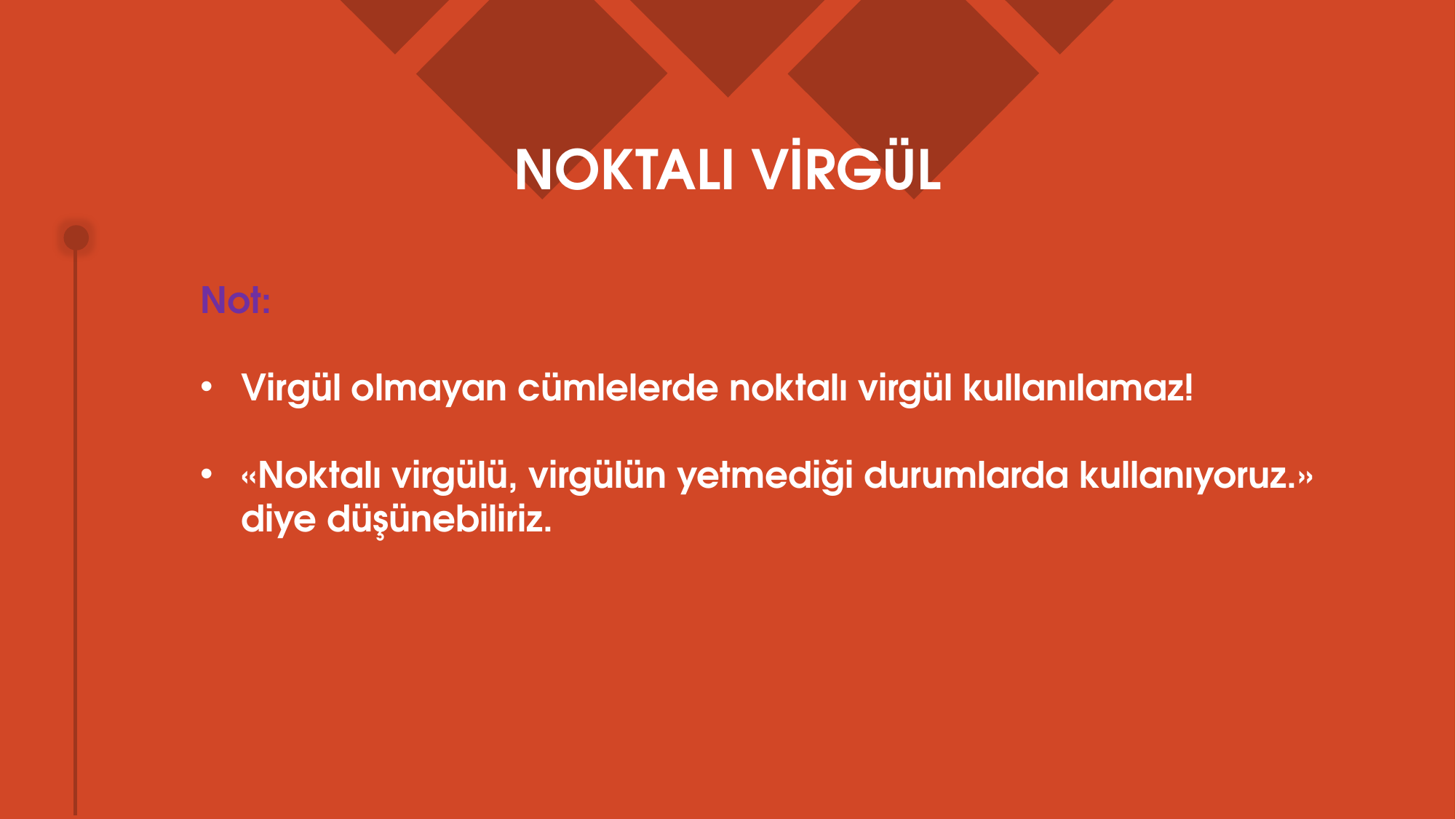

# NOKTALI VİRGÜL
Not:

Virgül olmayan cümlelerde noktalı virgül kullanılamaz!

«Noktalı virgülü, virgülün yetmediği durumlarda kullanıyoruz.» diye düşünebiliriz.